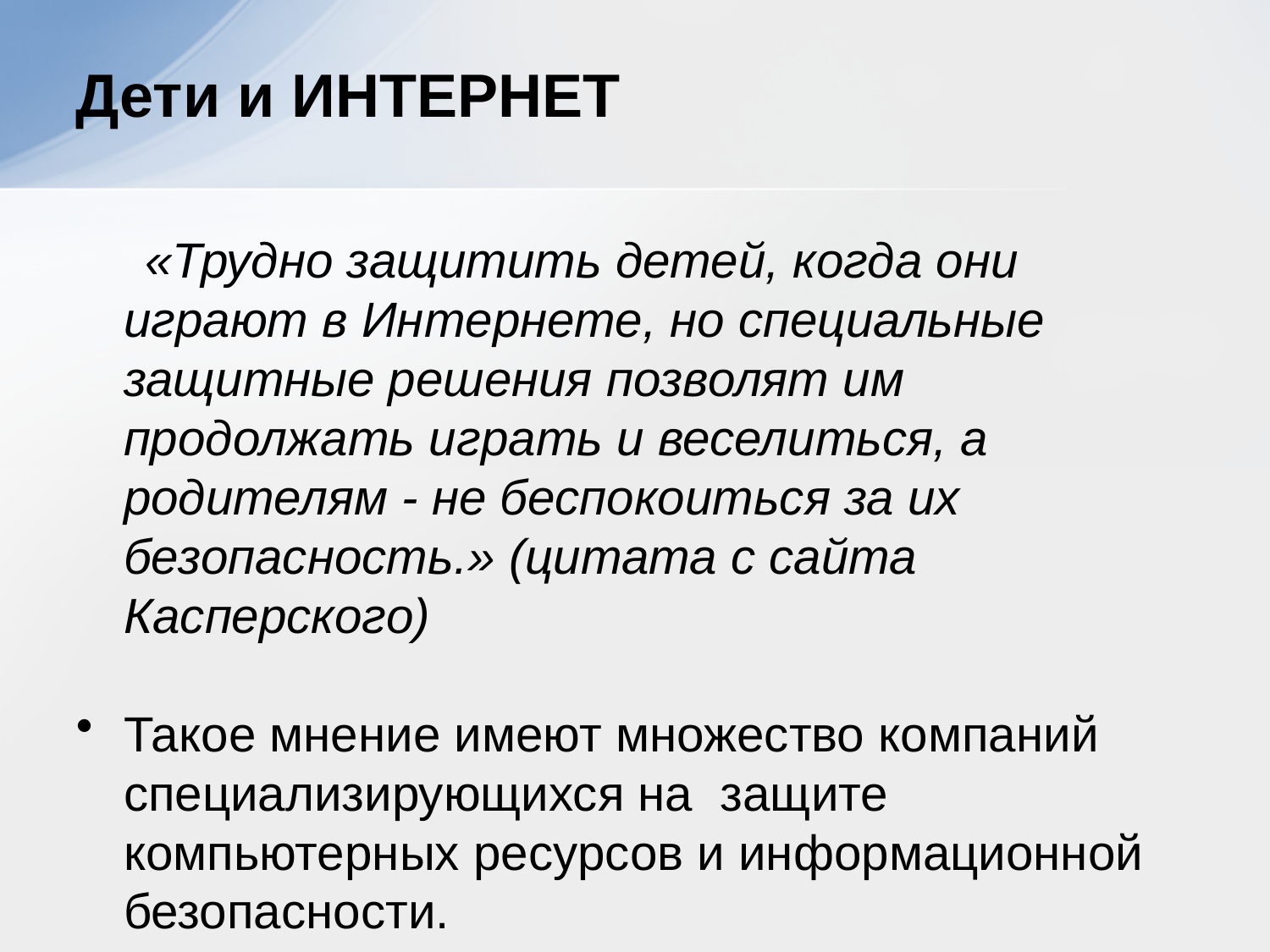

# Дети и ИНТЕРНЕТ
     «Трудно защитить детей, когда они играют в Интернете, но специальные защитные решения позволят им продолжать играть и веселиться, а родителям - не беспокоиться за их безопасность.» (цитата с сайта Касперского)

Такое мнение имеют множество компаний специализирующихся на  защите компьютерных ресурсов и информационной безопасности.